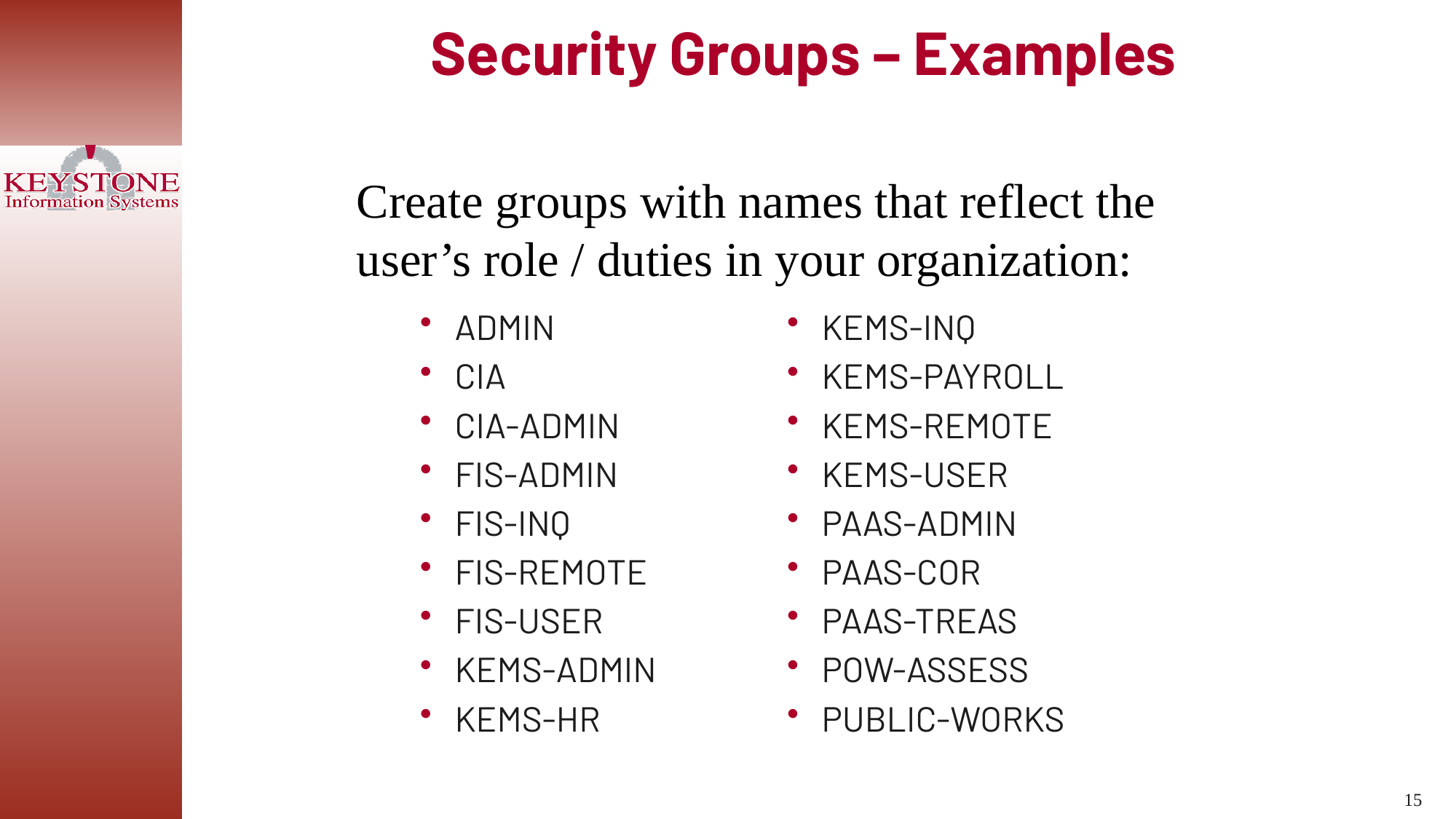

Security Groups – Examples
Create groups with names that reflect the user’s role / duties in your organization:

ADMIN
CIA
CIA-ADMIN
FIS-ADMIN
FIS-INQ
FIS-REMOTE
FIS-USER
KEMS-ADMIN
KEMS-HR
KEMS-INQ
KEMS-PAYROLL
KEMS-REMOTE
KEMS-USER
PAAS-ADMIN
PAAS-COR
PAAS-TREAS
POW-ASSESS
PUBLIC-WORKS
15